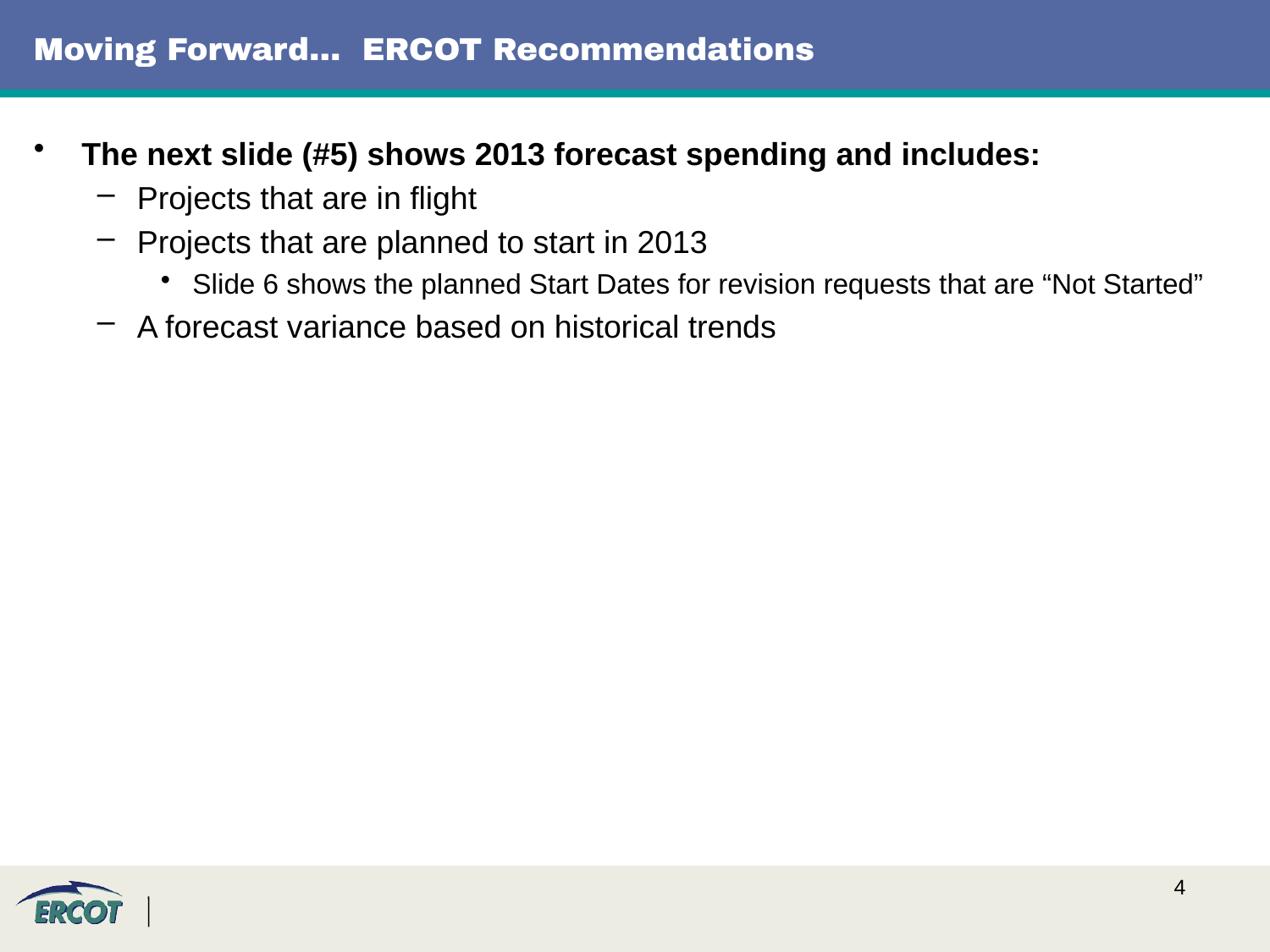

# Moving Forward…  ERCOT Recommendations
The next slide (#5) shows 2013 forecast spending and includes:
Projects that are in flight
Projects that are planned to start in 2013
Slide 6 shows the planned Start Dates for revision requests that are “Not Started”
A forecast variance based on historical trends